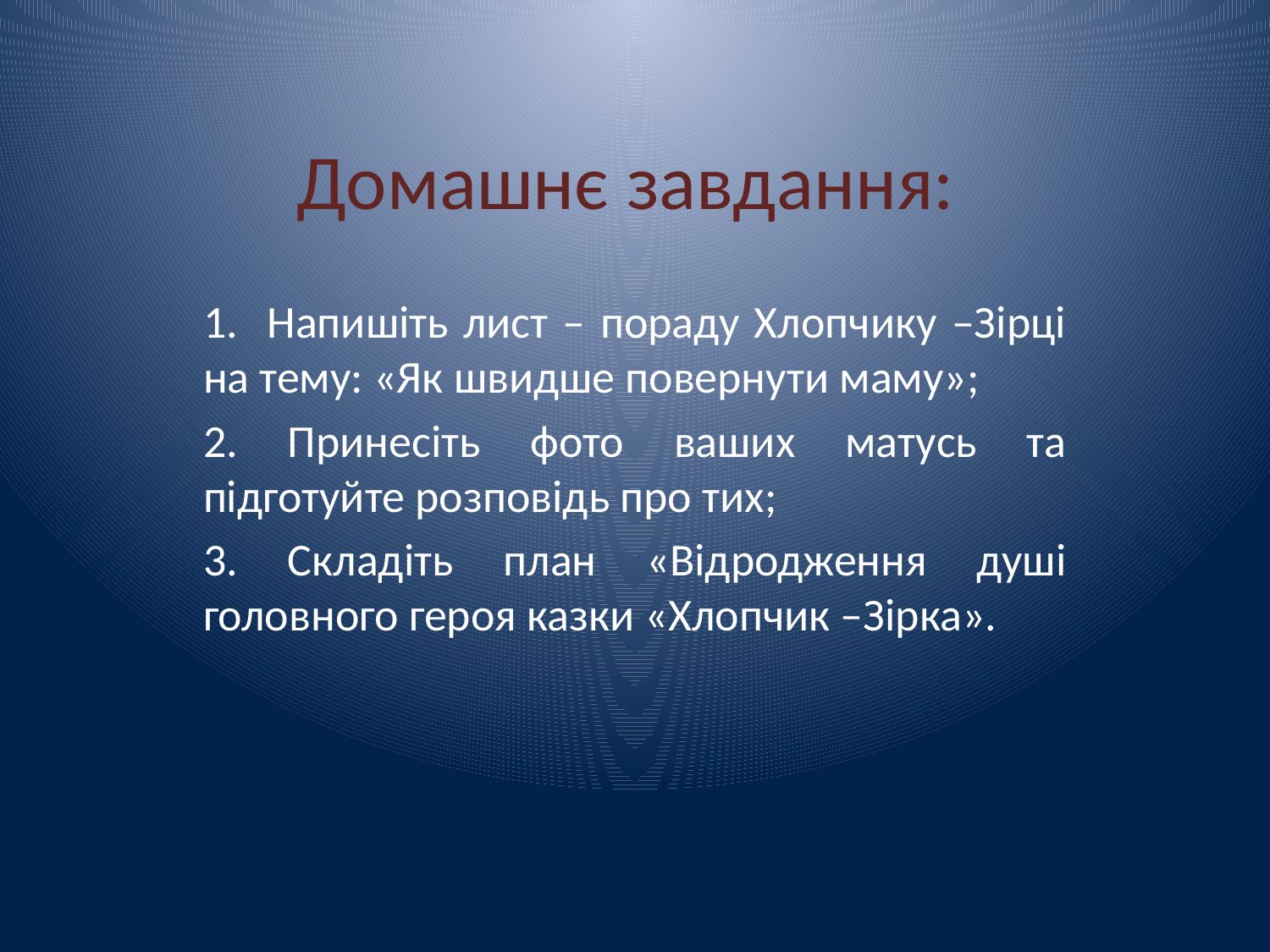

# Домашнє завдання:
1.  Напишіть лист – пораду Хлопчику –Зірці на тему: «Як швидше повернути маму»;
2. Принесіть фото ваших матусь та підготуйте розповідь про тих;
3. Складіть план «Відродження душі головного героя казки «Хлопчик –Зірка».